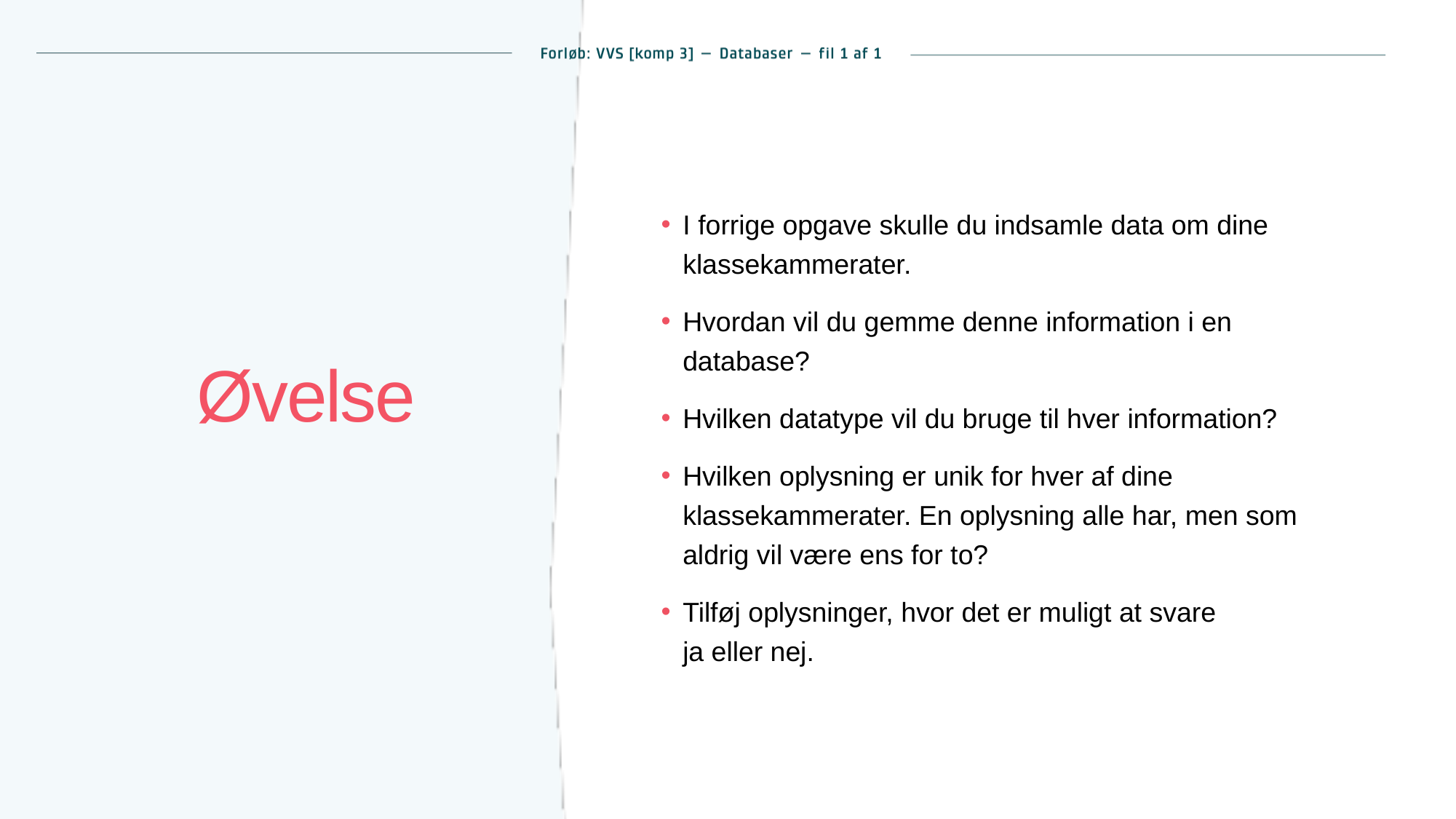

I forrige opgave skulle du indsamle data om dine klassekammerater.
Hvordan vil du gemme denne information i en database?
Hvilken datatype vil du bruge til hver information?
Hvilken oplysning er unik for hver af dine klassekammerater. En oplysning alle har, men som aldrig vil være ens for to?
Tilføj oplysninger, hvor det er muligt at svare
ja eller nej.
# Øvelse
10